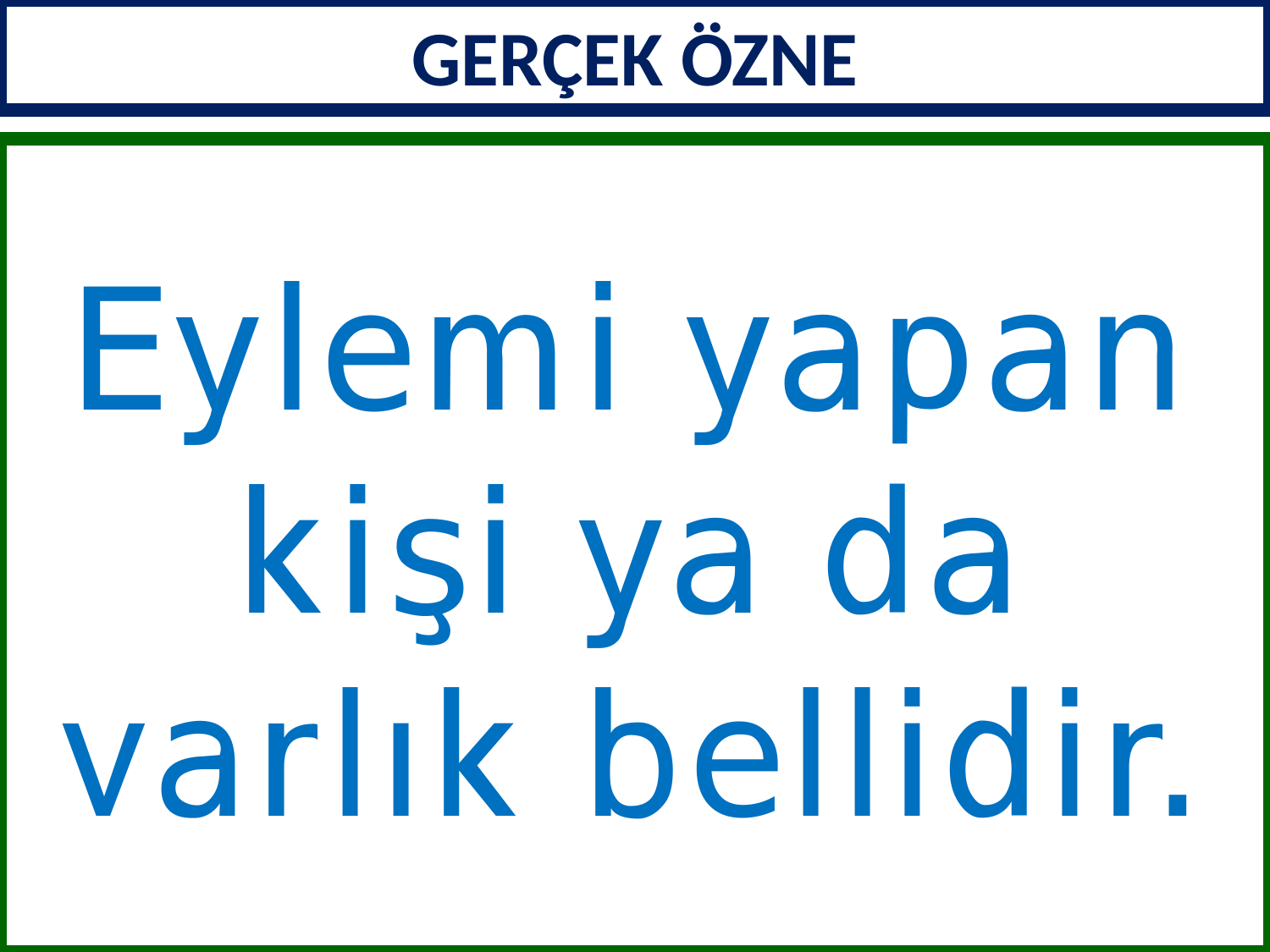

GERÇEK ÖZNE
Eylemi yapan kişi ya da varlık bellidir.